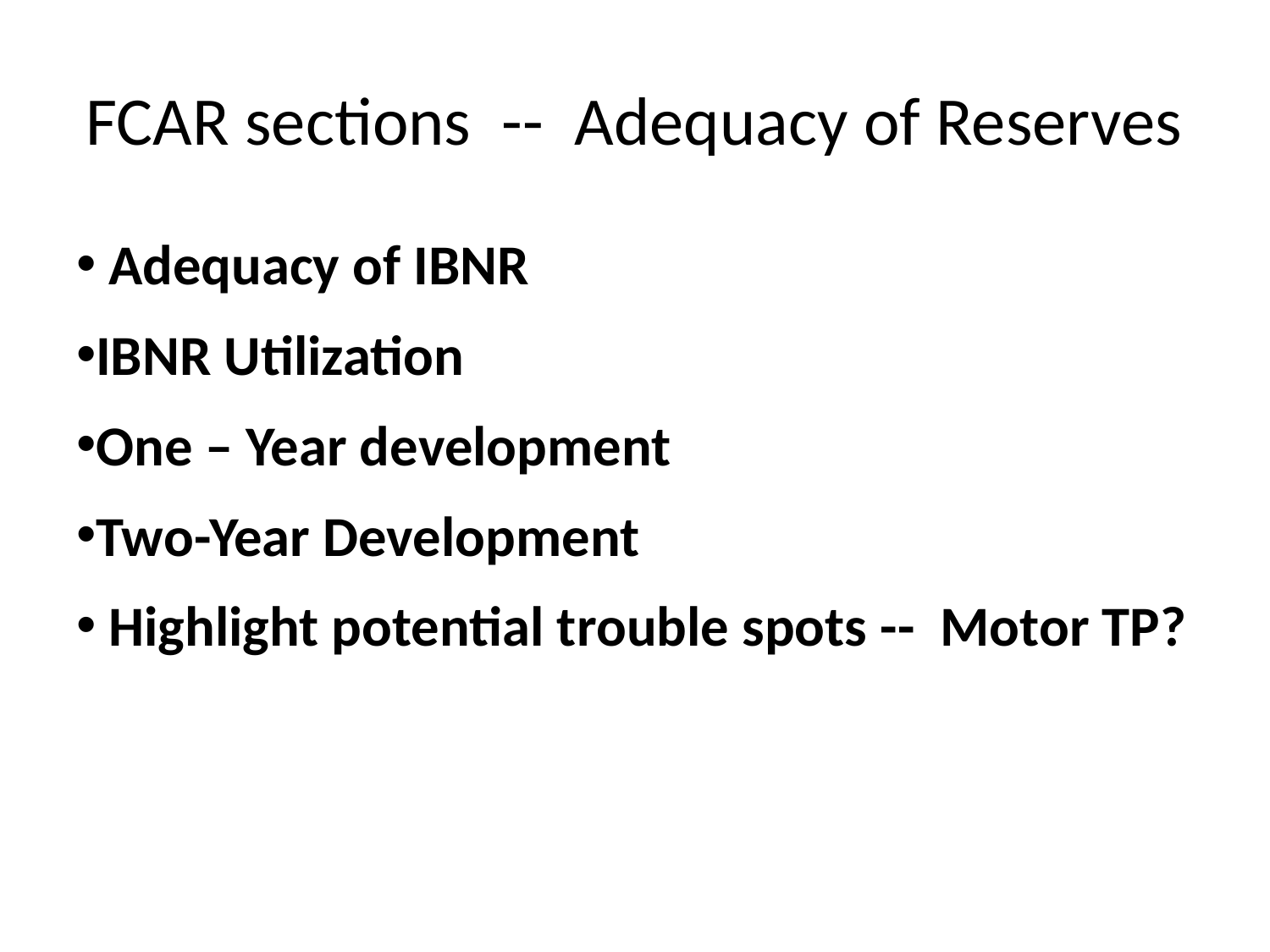

# FCAR sections  --  Adequacy of Reserves
 Adequacy of IBNR
IBNR Utilization
One – Year development
Two-Year Development
 Highlight potential trouble spots --  Motor TP?